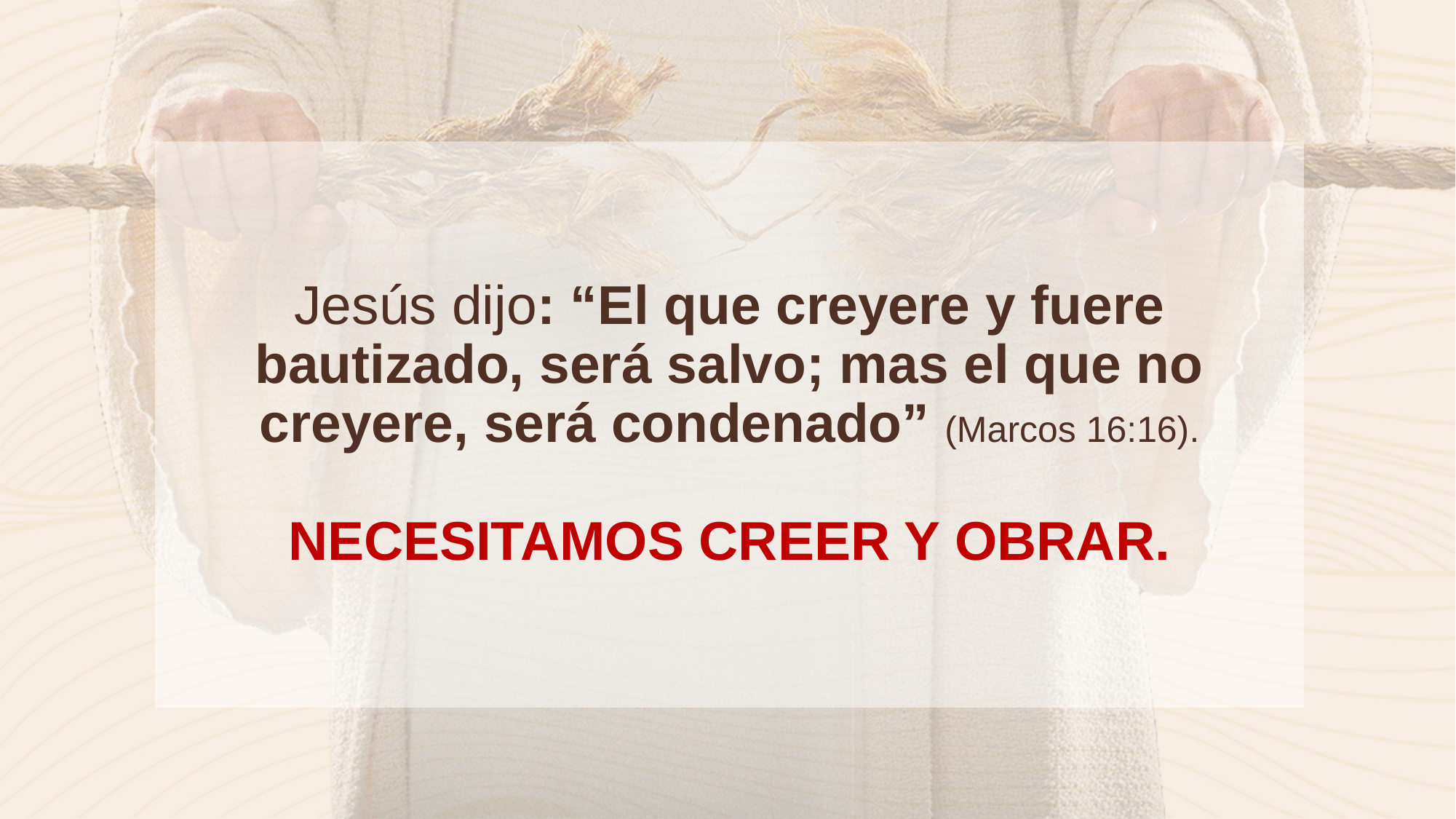

Jesús dijo: “El que creyere y fuere bautizado, será salvo; mas el que no creyere, será condenado” (Marcos 16:16).

NECESITAMOS CREER Y OBRAR.